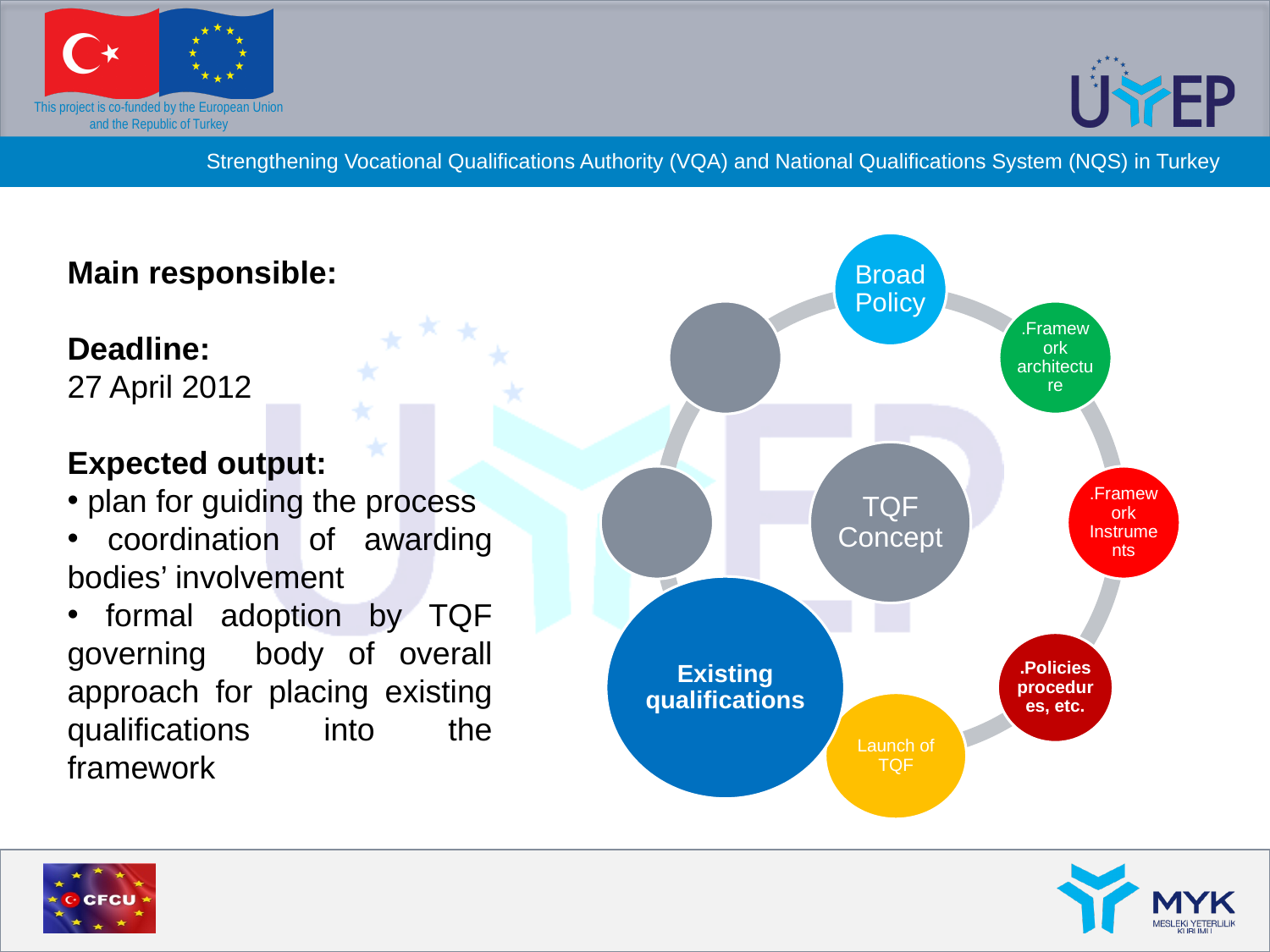

TQF Concept
Broad Policy
.Framework architecture
.Framework Instruments
.Policies procedures, etc.
Launch of TQF
Existing qualifications

Main responsible:

Deadline:
27 April 2012

Expected output:
 plan for guiding the process
 coordination of awarding bodies’ involvement
 formal adoption by TQF governing  body of overall approach for placing existing qualifications into the framework